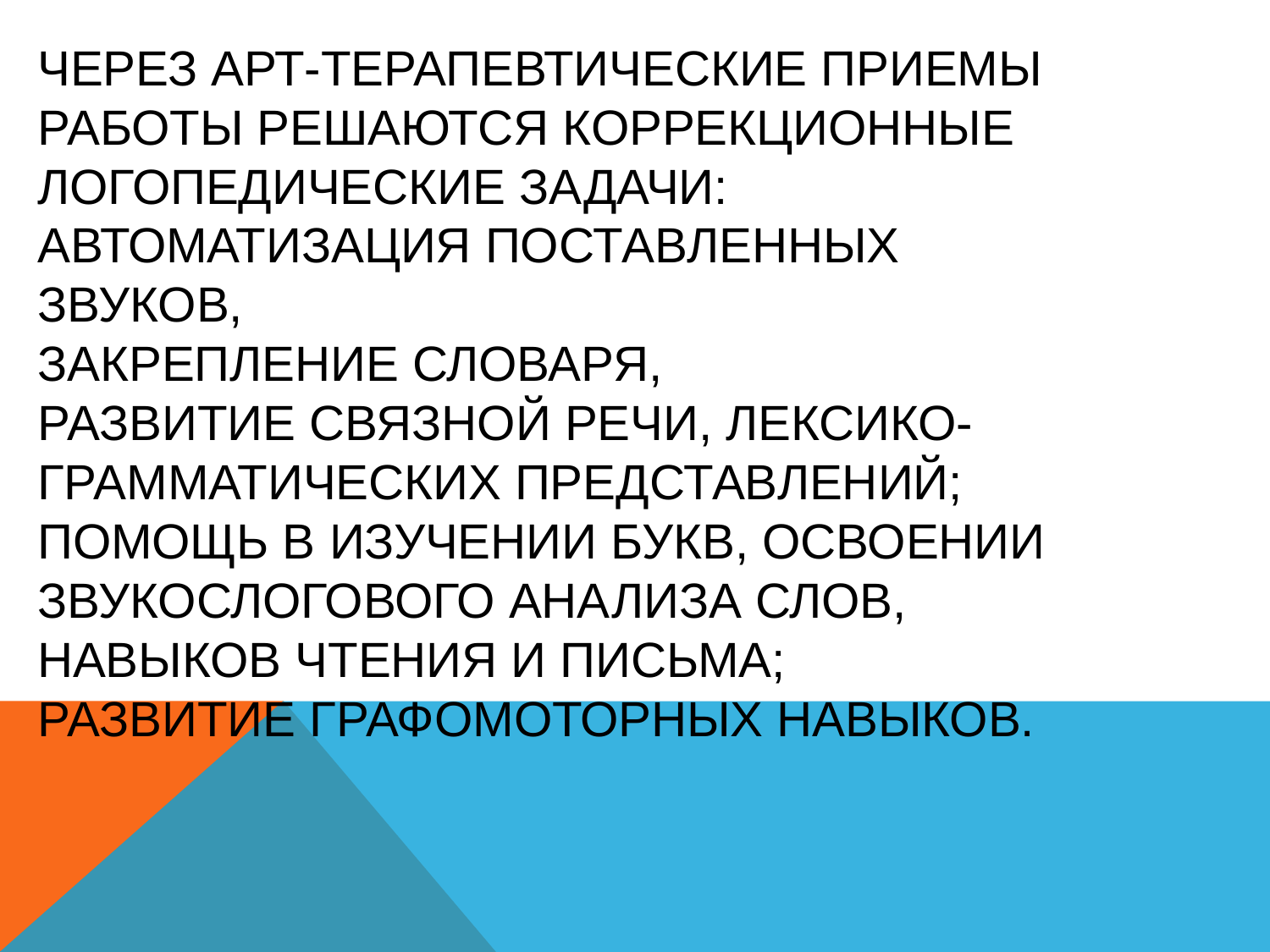

# через арт-терапевтические приемы работы решаются коррекционные логопедические задачи: автоматизация поставленных звуков, закрепление словаря, развитие связной речи, лексико-грамматических представлений; помощь в изучении букв, освоении звукослогового анализа слов, навыков чтения и письма; развитие графомоторных навыков.